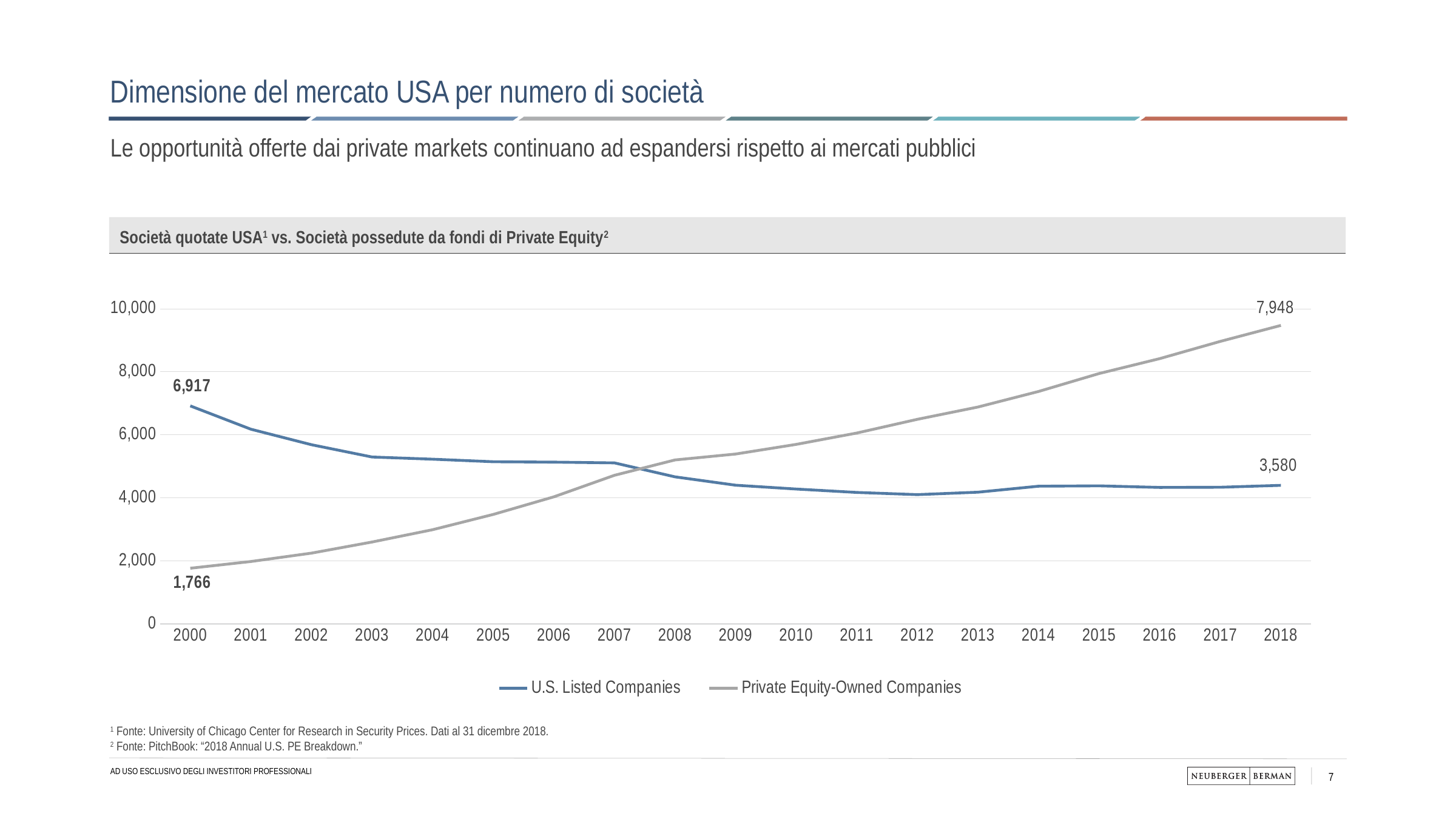

# Dimensione del mercato USA per numero di società
Le opportunità offerte dai private markets continuano ad espandersi rispetto ai mercati pubblici
Società quotate USA1 vs. Società possedute da fondi di Private Equity2

### Chart

| Category | U.S. Listed Companies | Private Equity-Owned Companies |
|---|---|---|
| 2000 | 6917.0 | 1766.0 |
| 2001 | 6177.0 | 1979.0 |
| 2002 | 5685.0 | 2245.0 |
| 2003 | 5295.0 | 2598.0 |
| 2004 | 5226.0 | 2988.0 |
| 2005 | 5145.0 | 3473.0 |
| 2006 | 5133.0 | 4031.0 |
| 2007 | 5109.0 | 4715.0 |
| 2008 | 4666.0 | 5202.0 |
| 2009 | 4401.0 | 5390.0 |
| 2010 | 4279.0 | 5696.0 |
| 2011 | 4171.0 | 6056.0 |
| 2012 | 4102.0 | 6491.0 |
| 2013 | 4180.0 | 6881.0 |
| 2014 | 4369.0 | 7374.0 |
| 2015 | 4381.0 | 7943.0 |
| 2016 | 4331.0 | 8416.0 |
| 2017 | 4336.0 | 8963.0 |
| 2018 | 4397.0 | 9470.0 |
1 Fonte: University of Chicago Center for Research in Security Prices. Dati al 31 dicembre 2018.
2 Fonte: PitchBook: “2018 Annual U.S. PE Breakdown.”